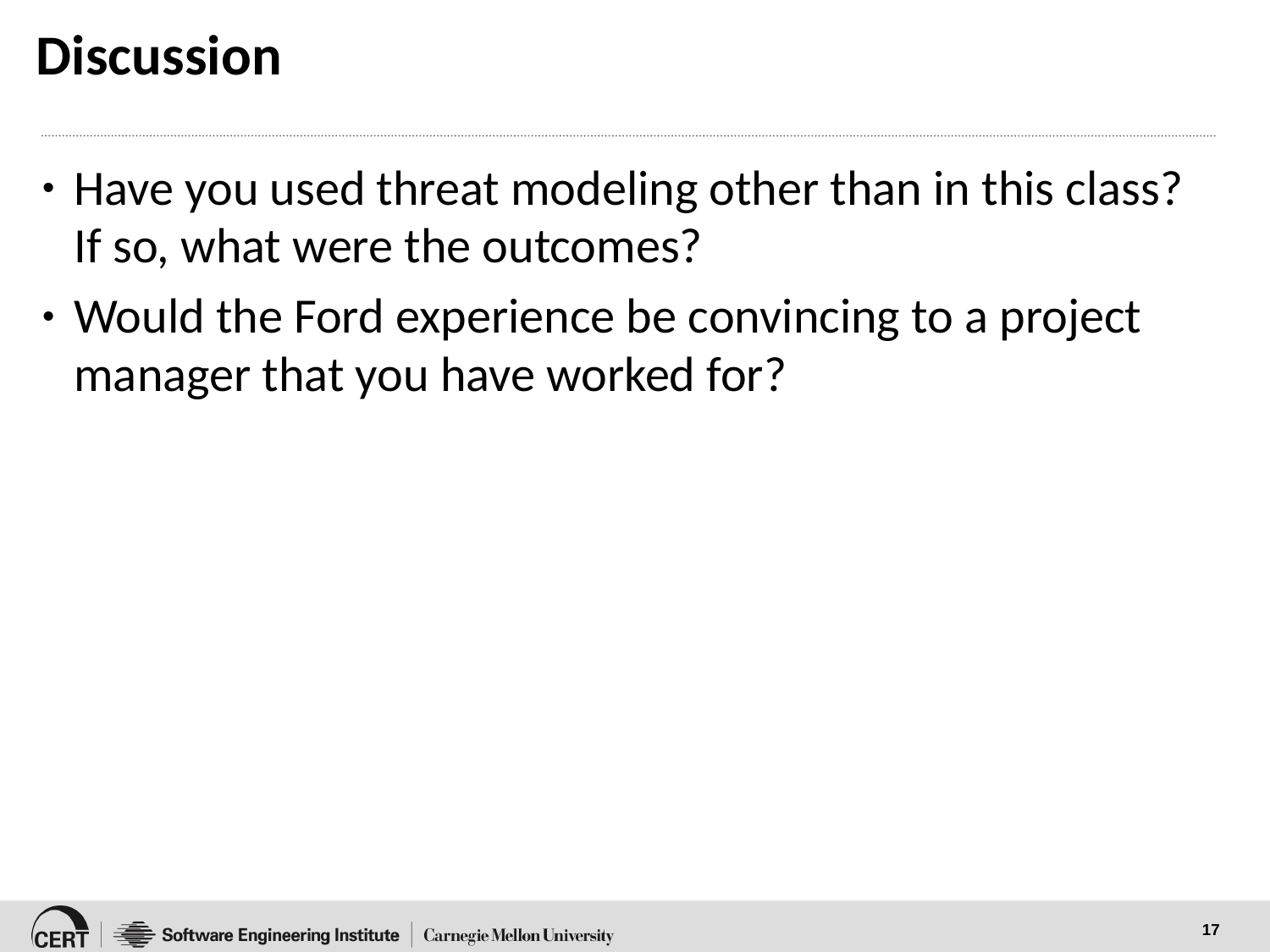

# Discussion
Have you used threat modeling other than in this class?  If so, what were the outcomes?
Would the Ford experience be convincing to a project manager that you have worked for?